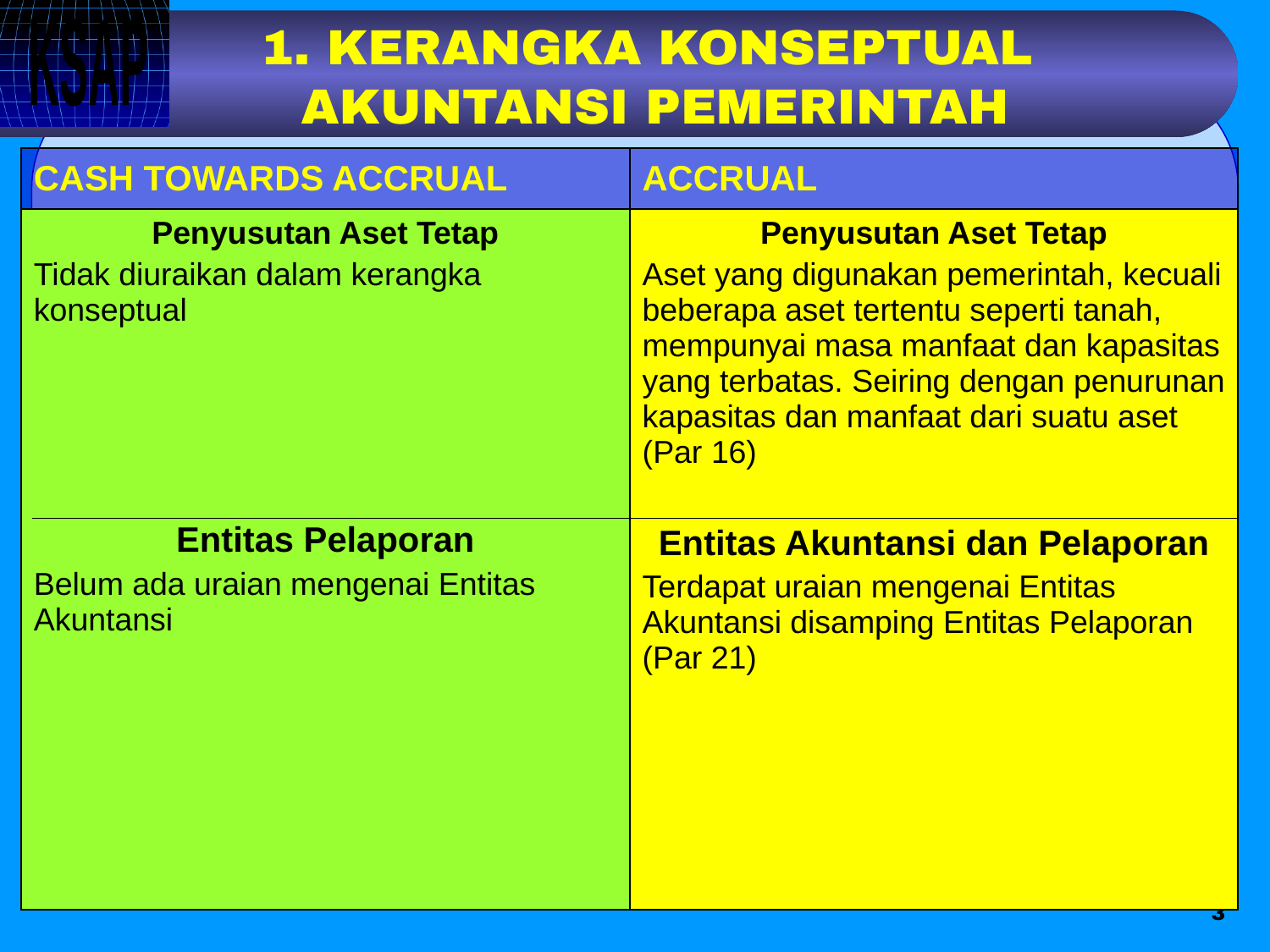

# 1. KERANGKA KONSEPTUAL AKUNTANSI PEMERINTAH
| CASH TOWARDS ACCRUAL | ACCRUAL |
| --- | --- |
| Penyusutan Aset Tetap Tidak diuraikan dalam kerangka konseptual Entitas Pelaporan Belum ada uraian mengenai Entitas Akuntansi | Penyusutan Aset Tetap Aset yang digunakan pemerintah, kecuali beberapa aset tertentu seperti tanah, mempunyai masa manfaat dan kapasitas yang terbatas. Seiring dengan penurunan kapasitas dan manfaat dari suatu aset (Par 16) Entitas Akuntansi dan Pelaporan Terdapat uraian mengenai Entitas Akuntansi disamping Entitas Pelaporan (Par 21) |
3